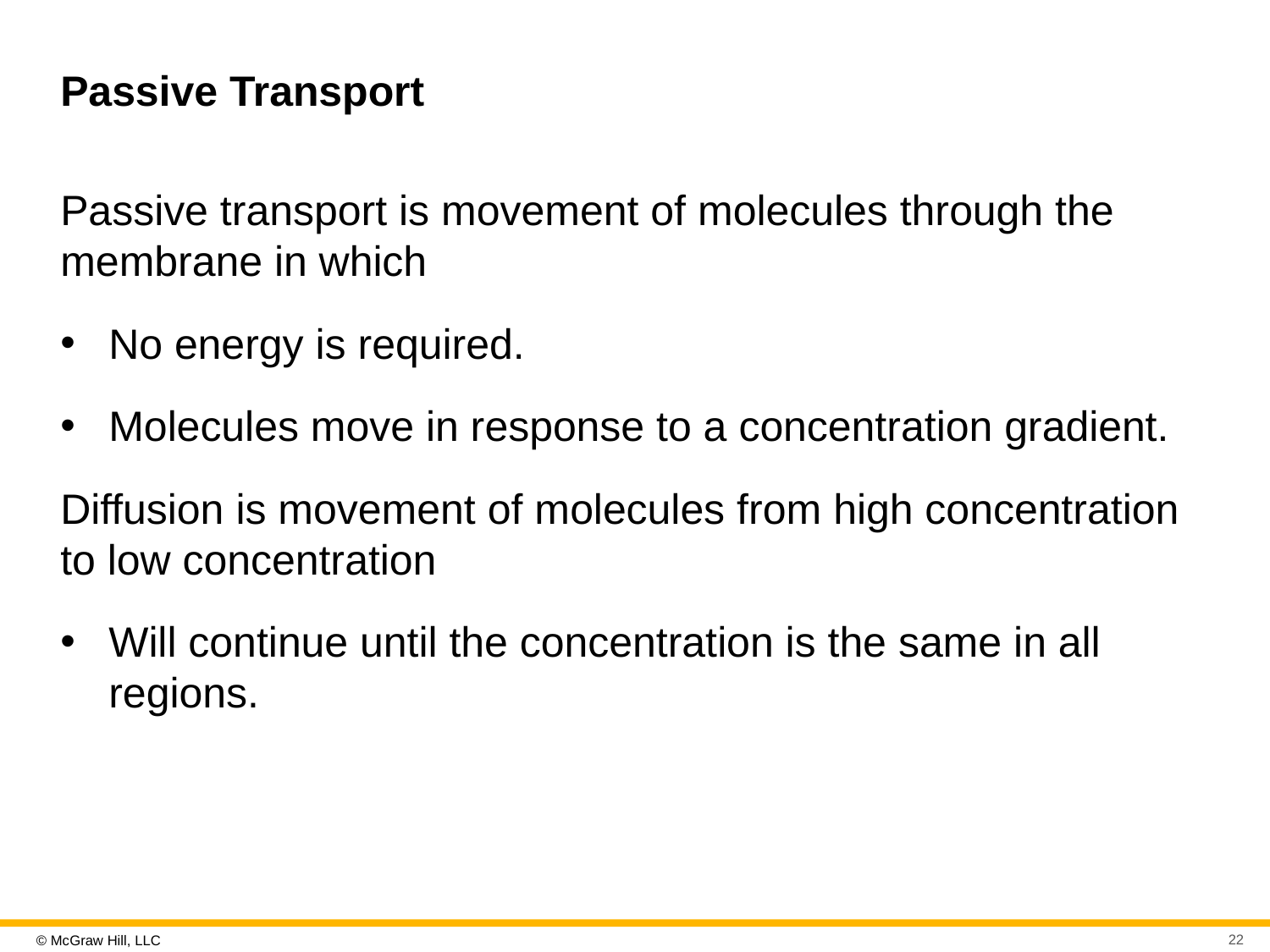

# Passive Transport
Passive transport is movement of molecules through the membrane in which
No energy is required.
Molecules move in response to a concentration gradient.
Diffusion is movement of molecules from high concentration to low concentration
Will continue until the concentration is the same in all regions.
22